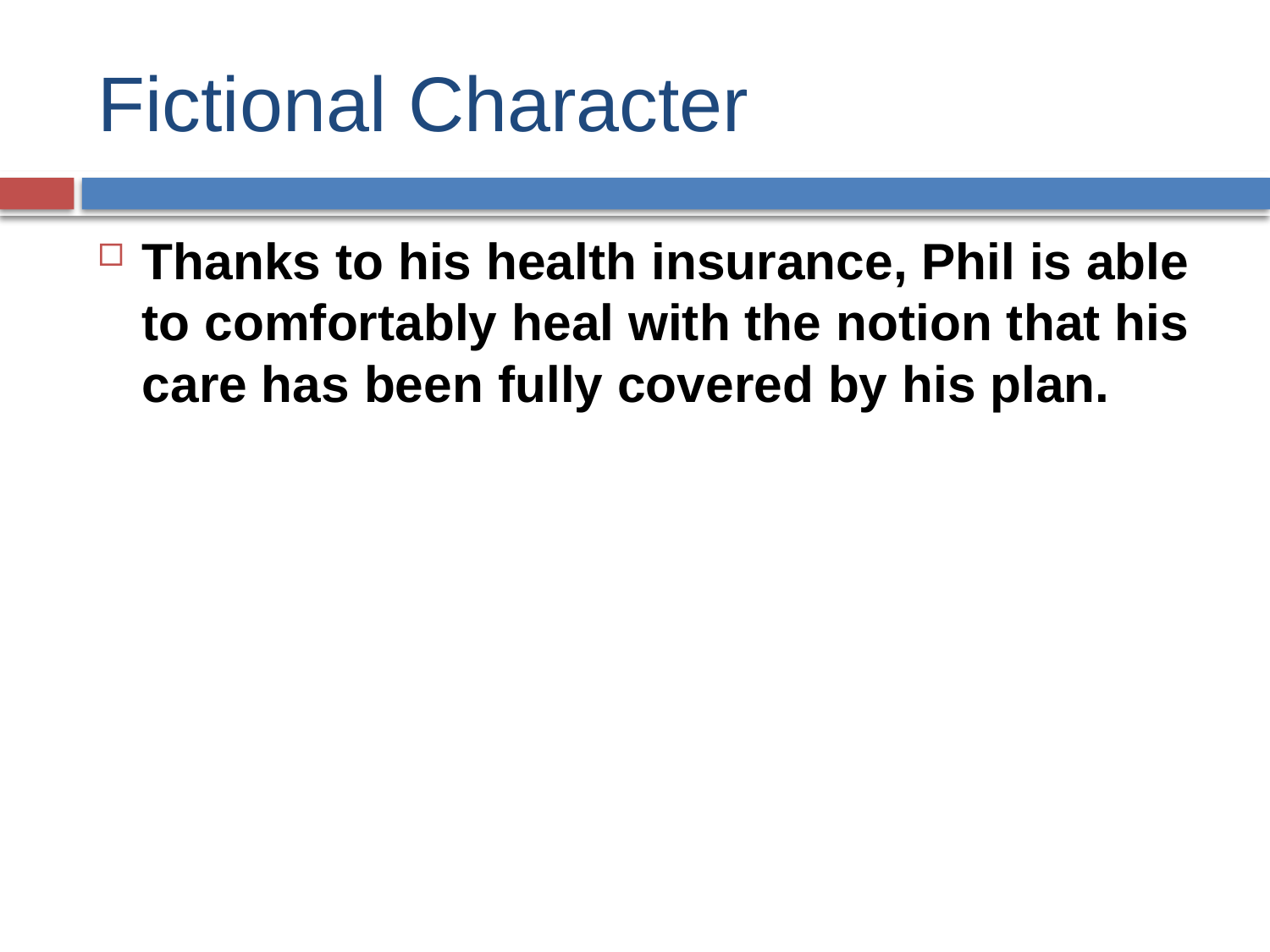

# Fictional Character
Thanks to his health insurance, Phil is able to comfortably heal with the notion that his care has been fully covered by his plan.